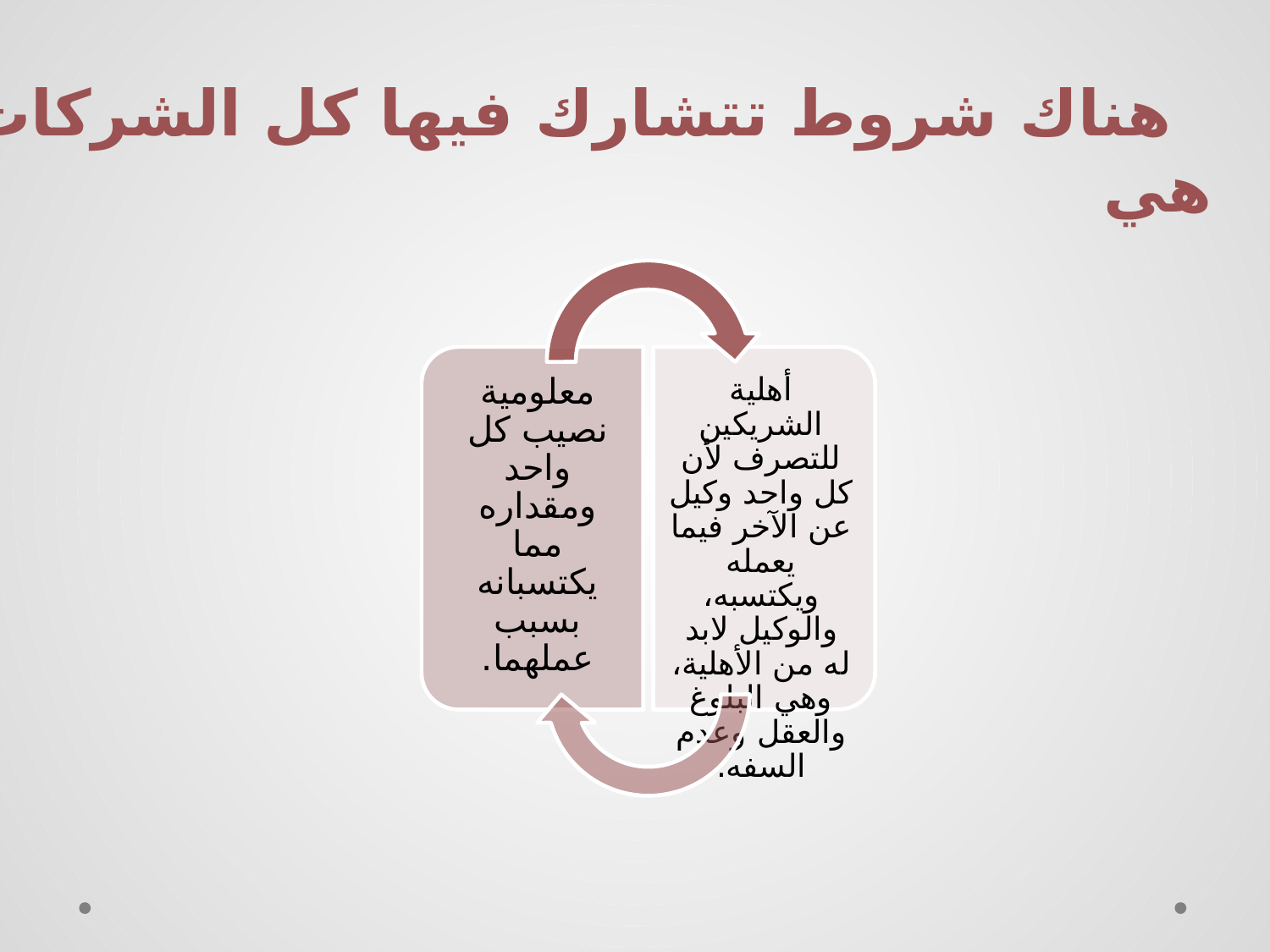

هناك شروط تتشارك فيها كل الشركات هي
معلومية نصيب كل واحد ومقداره مما يكتسبانه بسبب عملهما.
أهلية الشريكين للتصرف لأن كل واحد وكيل عن الآخر فيما يعمله ويكتسبه، والوكيل لابد له من الأهلية، وهي البلوغ والعقل وعدم السفه.